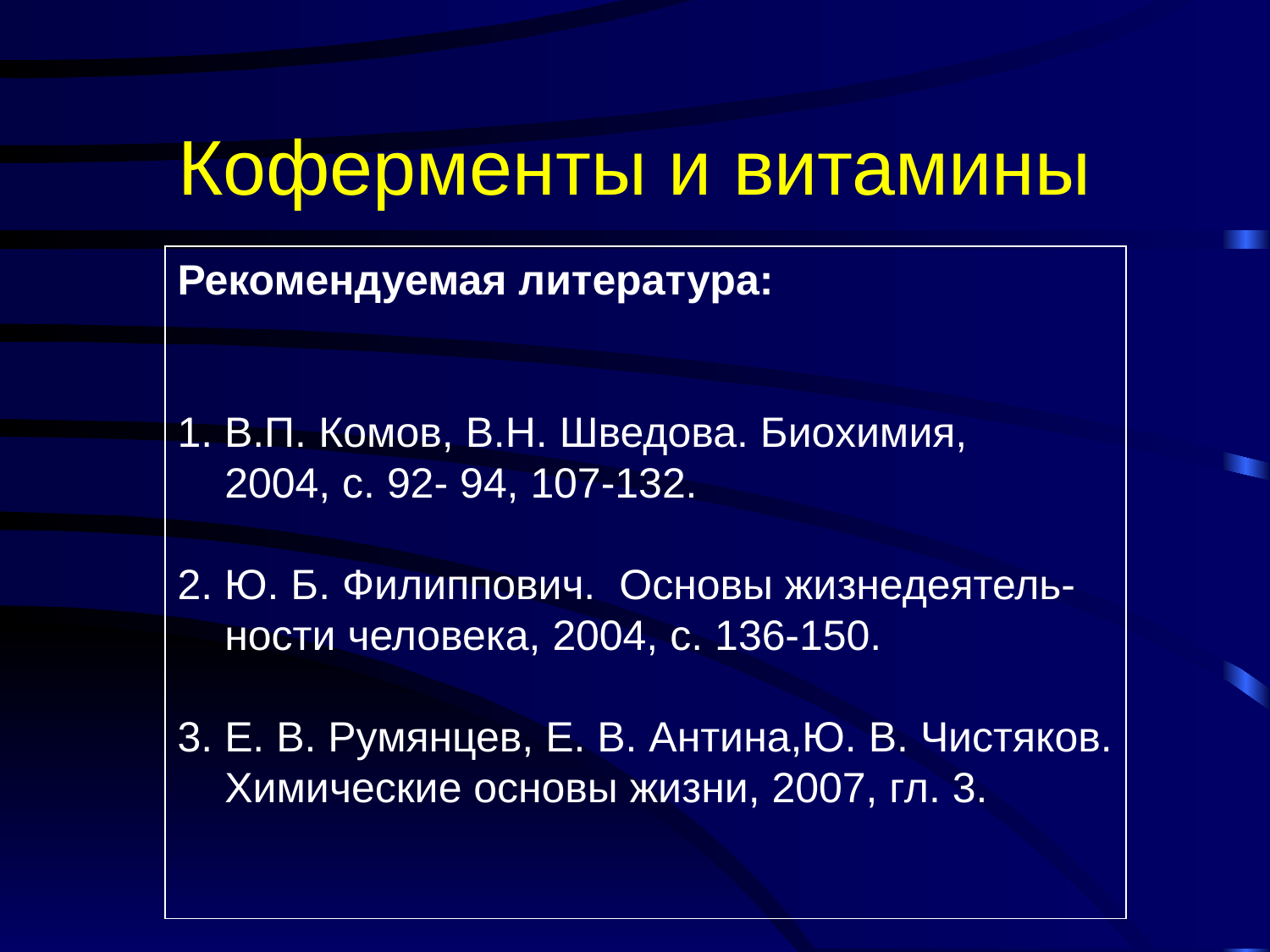

# Коферменты и витамины
Рекомендуемая литература:

1. В.П. Комов, В.Н. Шведова. Биохимия,
    2004, с. 92- 94, 107-132.

2. Ю. Б. Филиппович.  Основы жизнедеятель-
    ности человека, 2004, с. 136-150.

3. Е. В. Румянцев, Е. В. Антина,Ю. В. Чистяков.
    Химические основы жизни, 2007, гл. 3.